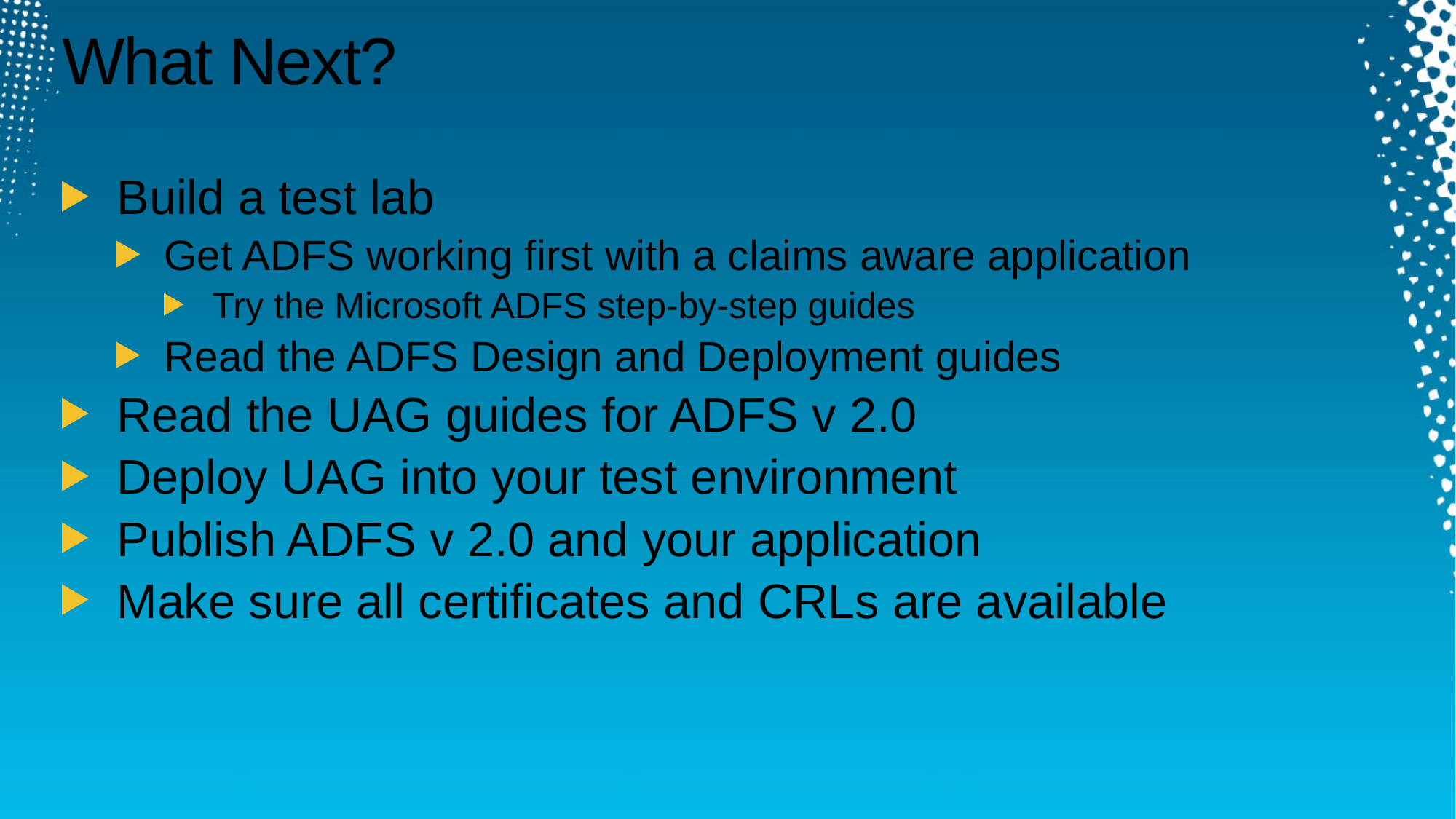

# What Next?
Build a test lab
Get ADFS working first with a claims aware application
Try the Microsoft ADFS step-by-step guides
Read the ADFS Design and Deployment guides
Read the UAG guides for ADFS v 2.0
Deploy UAG into your test environment
Publish ADFS v 2.0 and your application
Make sure all certificates and CRLs are available